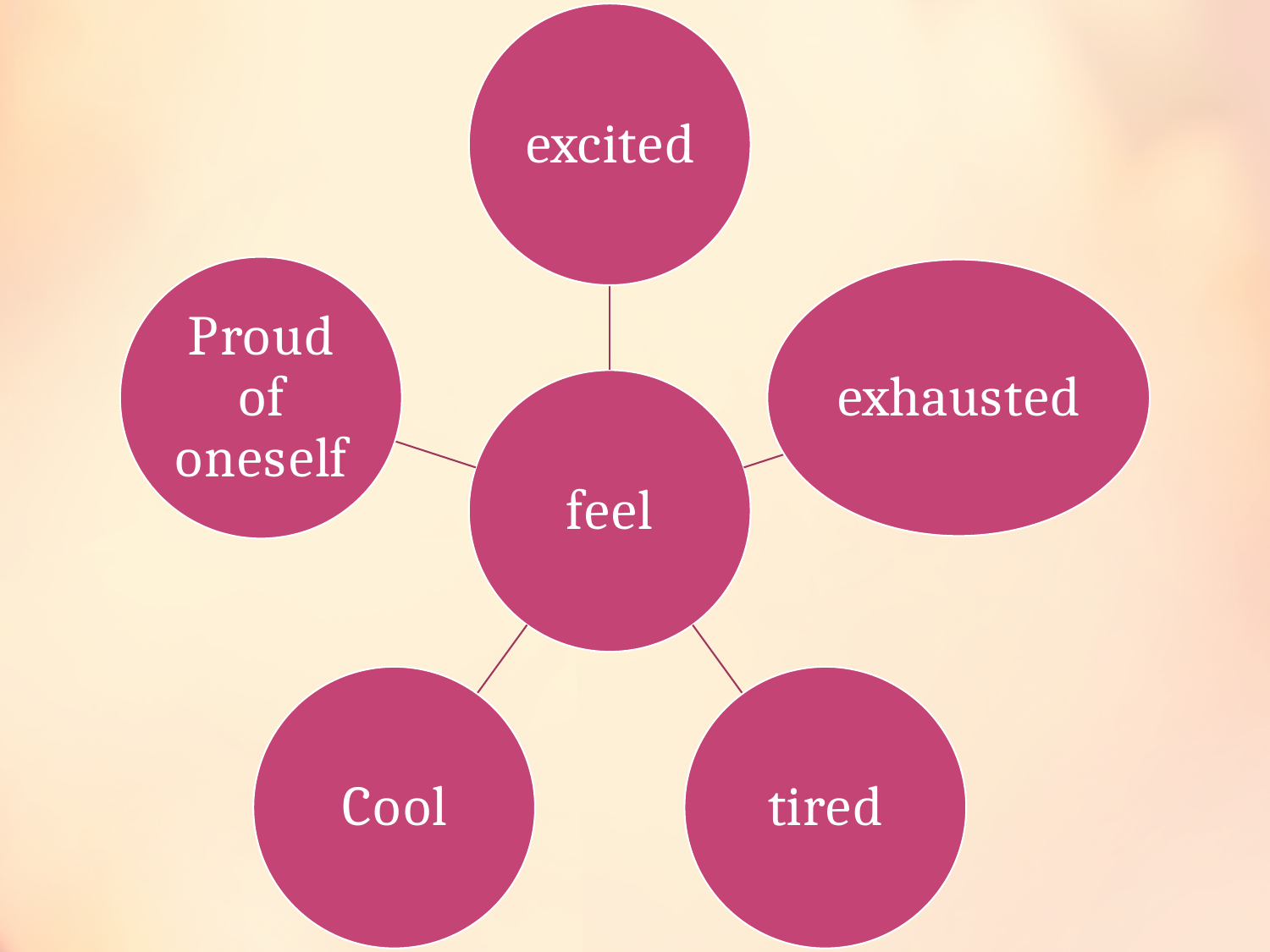

feel

excited

exhausted

tired

Cool

Proud of oneself